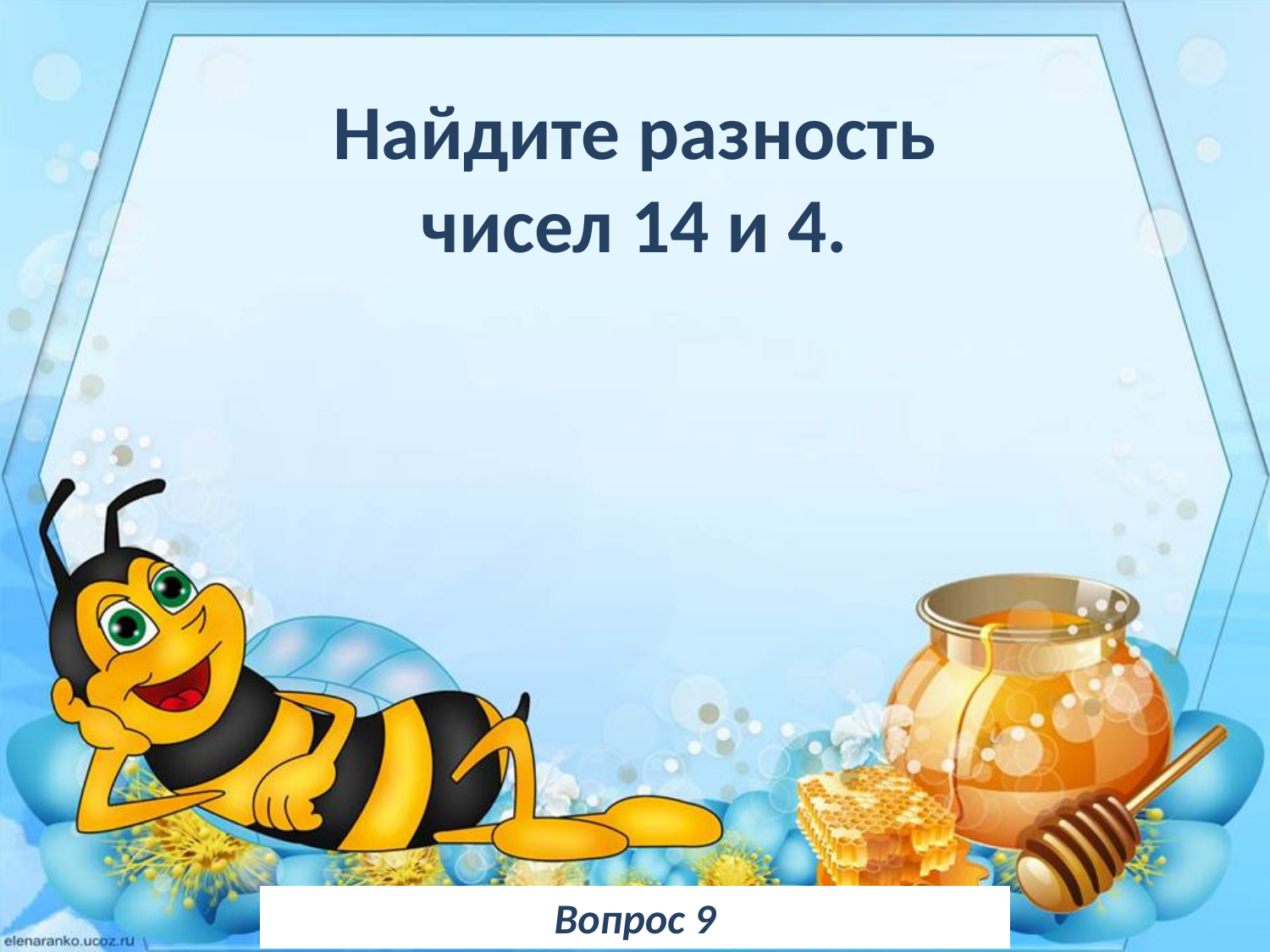

Найдите разность чисел 14 и 4.
Вопрос 9